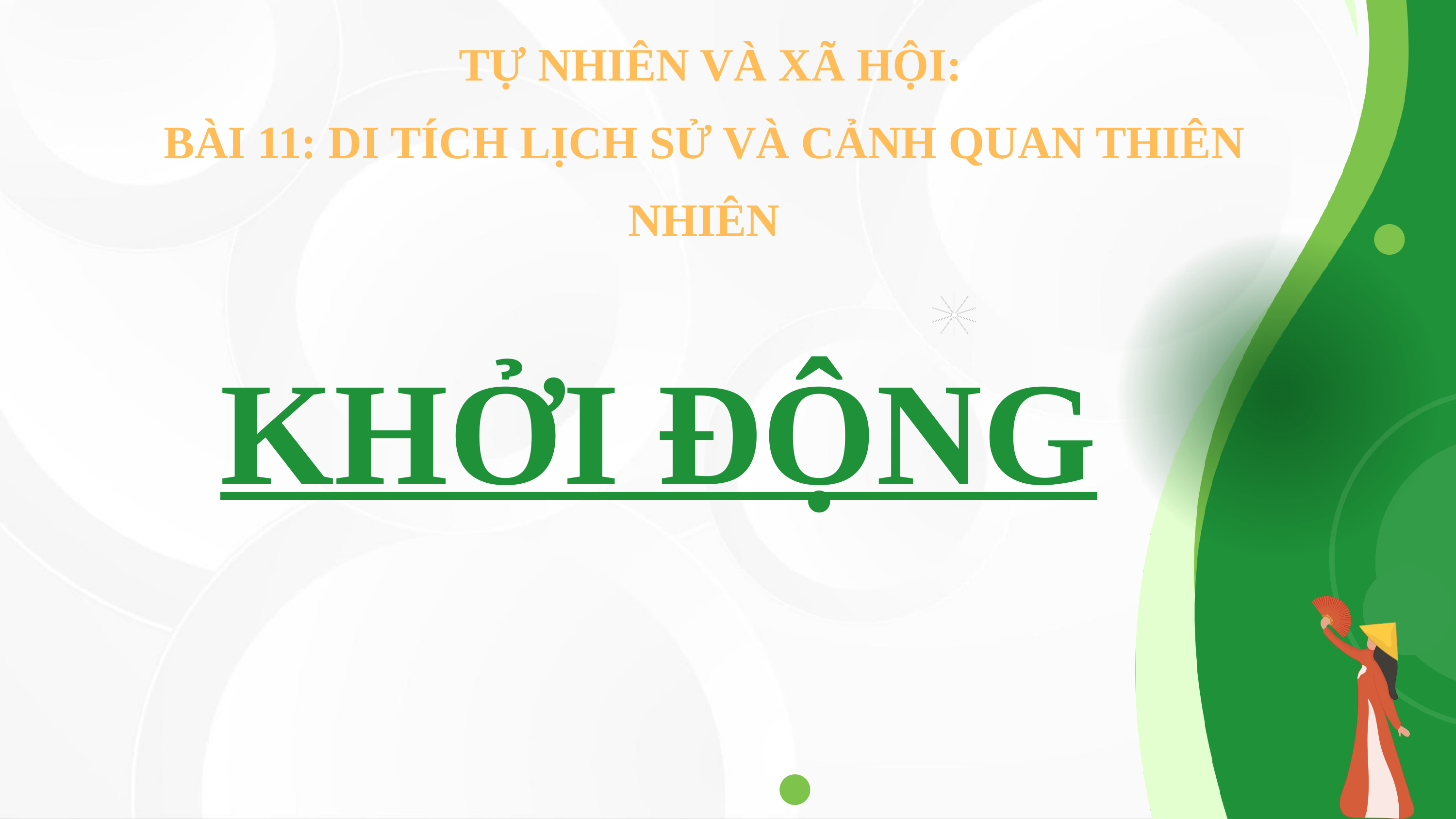

TỰ NHIÊN VÀ XÃ HỘI:
BÀI 11: DI TÍCH LỊCH SỬ VÀ CẢNH QUAN THIÊN NHIÊN

KHỞI ĐỘNG